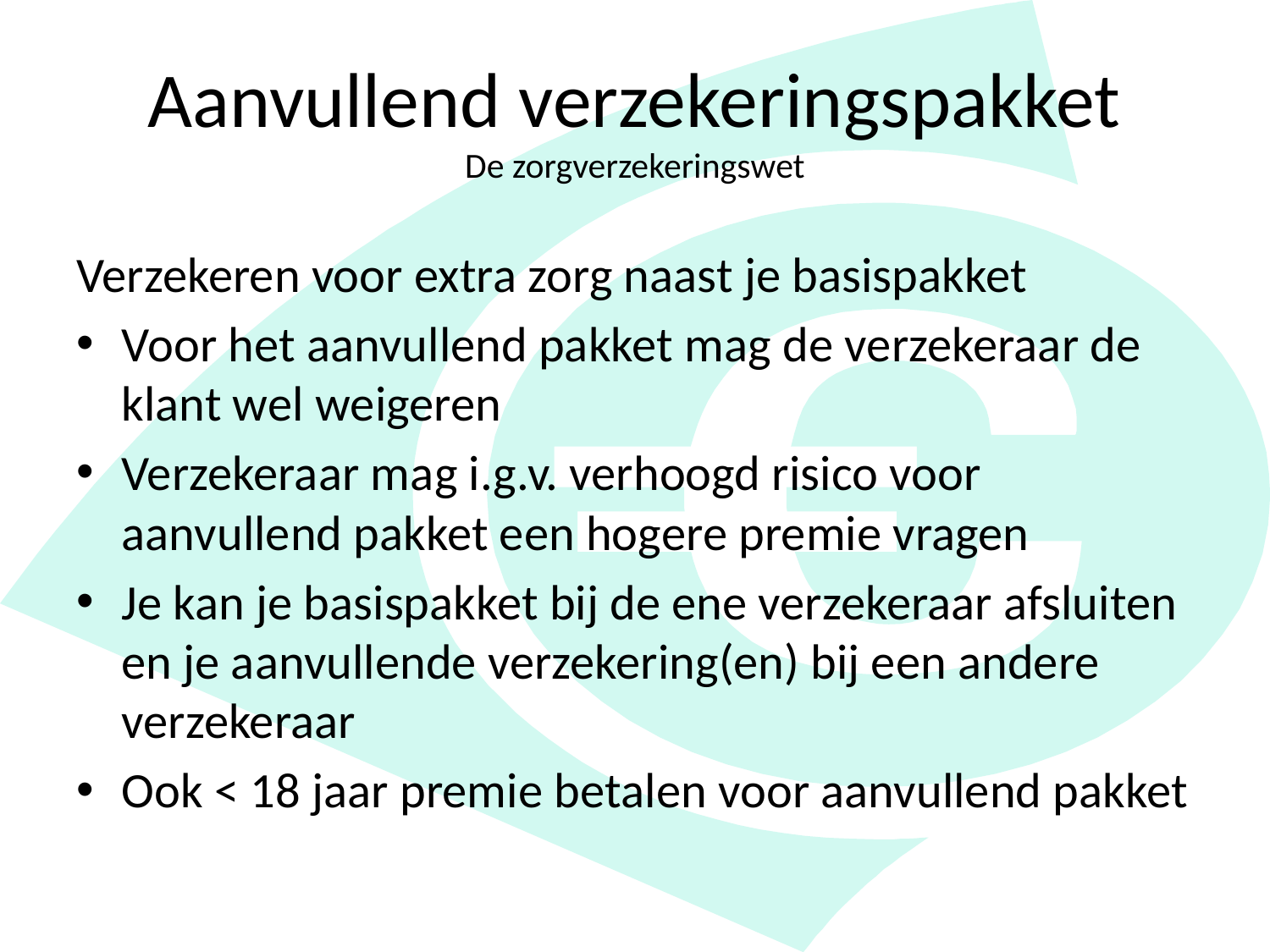

# Aanvullend verzekeringspakket De zorgverzekeringswet
Verzekeren voor extra zorg naast je basispakket
Voor het aanvullend pakket mag de verzekeraar de klant wel weigeren
Verzekeraar mag i.g.v. verhoogd risico voor aanvullend pakket een hogere premie vragen
Je kan je basispakket bij de ene verzekeraar afsluiten en je aanvullende verzekering(en) bij een andere verzekeraar
Ook < 18 jaar premie betalen voor aanvullend pakket